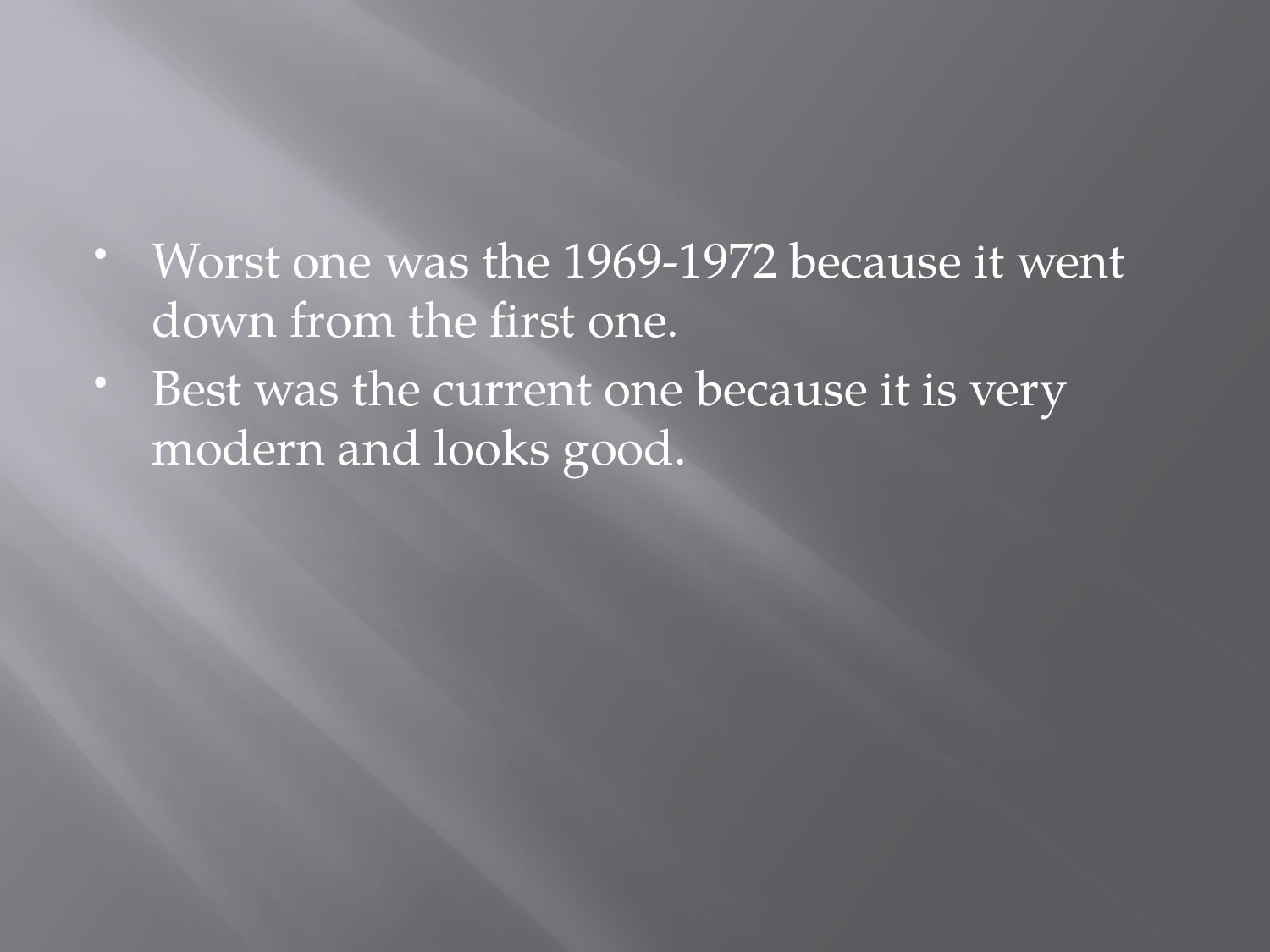

#
Worst one was the 1969-1972 because it went down from the first one.
Best was the current one because it is very modern and looks good.